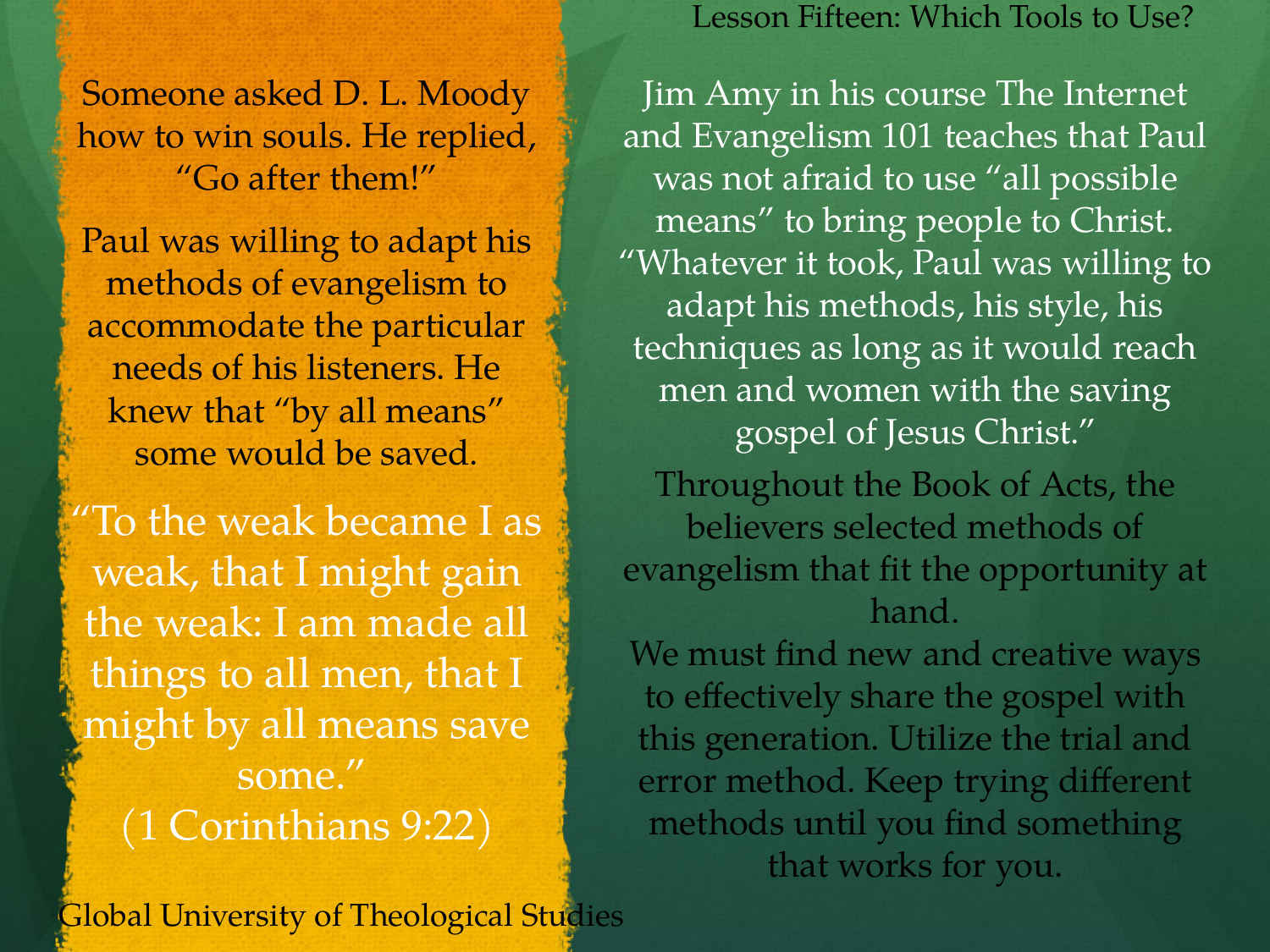

Lesson Fifteen: Which Tools to Use?

Someone asked D. L. Moody how to win souls. He replied, “Go after them!”
Jim Amy in his course The Internet and Evangelism 101 teaches that Paul was not afraid to use “all possible means” to bring people to Christ. “Whatever it took, Paul was willing to adapt his methods, his style, his techniques as long as it would reach men and women with the saving gospel of Jesus Christ.”
Paul was willing to adapt his methods of evangelism to accommodate the particular needs of his listeners. He knew that “by all means” some would be saved.
Throughout the Book of Acts, the believers selected methods of evangelism that fit the opportunity at hand.
“To the weak became I as weak, that I might gain the weak: I am made all things to all men, that I might by all means save some.”
(1 Corinthians 9:22)
We must find new and creative ways to effectively share the gospel with this generation. Utilize the trial and error method. Keep trying different methods until you find something that works for you.
Global University of Theological Studies